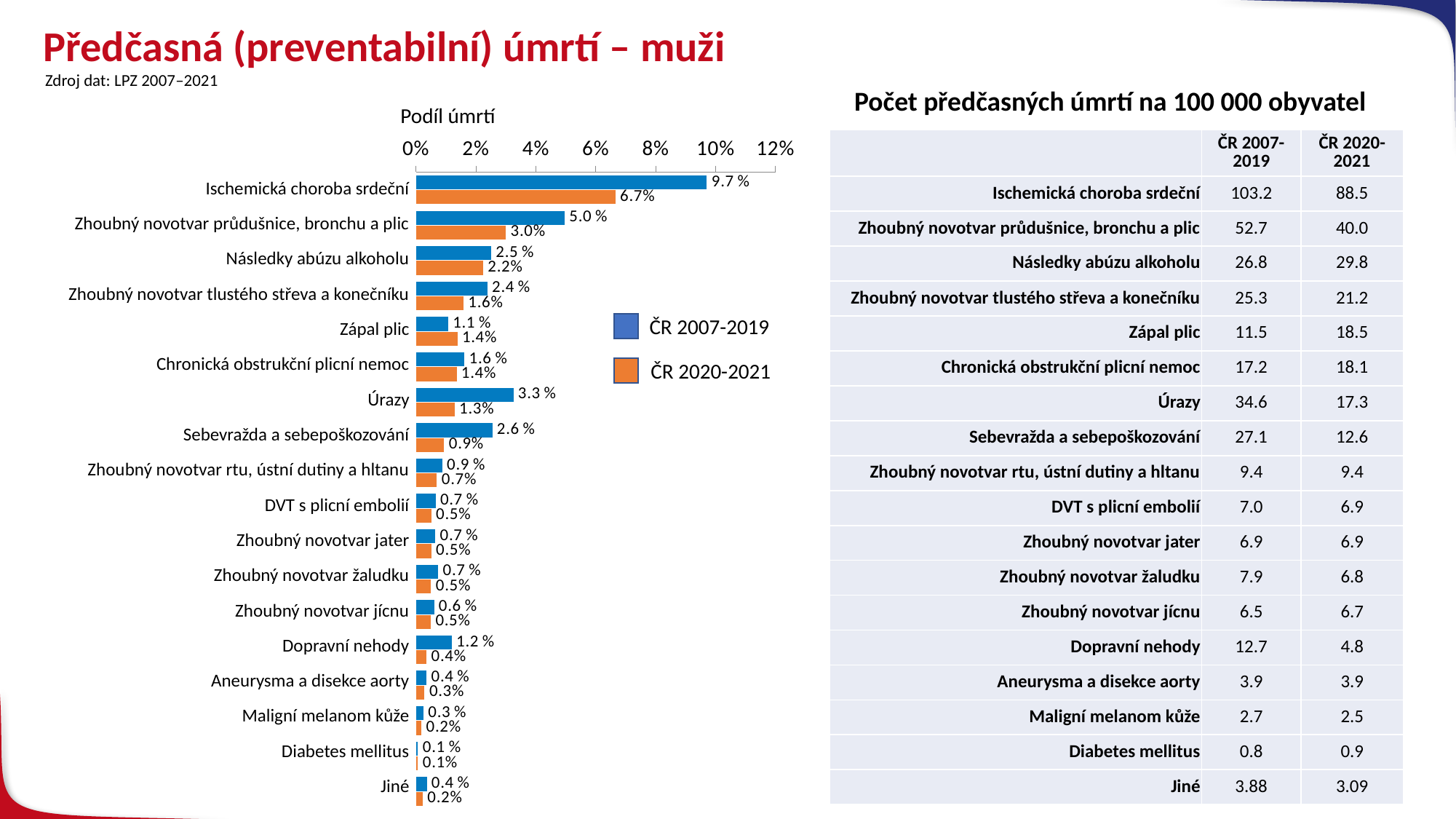

# Předčasná (preventabilní) úmrtí – muži
Zdroj dat: LPZ 2007–2021
Počet předčasných úmrtí na 100 000 obyvatel
Podíl úmrtí

### Chart

| Category | ČR 2007-2019 | ČR 2020-2021 |
|---|---|---|
| Ischemická choroba srdeční | 0.09719773149692608 | 0.06660671847902884 |
| Zhoubný novotvar průdušnice, bronchu a plic | 0.04966905982714298 | 0.030095417531990208 |
| Následky abúzu alkoholu | 0.025195466357919995 | 0.022466296986176235 |
| Zhoubný novotvar tlustého střeva a konečníku | 0.023851240920521093 | 0.01593622654705576 |
| Zápal plic | 0.010814076381160099 | 0.013902270180772332 |
| Chronická obstrukční plicní nemoc | 0.016207798469909815 | 0.013638212687605712 |
| Úrazy | 0.03259221050093773 | 0.012988773988195916 |
| Sebevražda a sebepoškozování | 0.025529069751143083 | 0.009470386308975814 |
| Zhoubný novotvar rtu, ústní dutiny a hltanu | 0.008811054326892078 | 0.007043912047444708 |
| DVT s plicní embolií | 0.006616000067281356 | 0.005188372906273863 |
| Zhoubný novotvar jater | 0.0065150780323567255 | 0.00518123621726936 |
| Zhoubný novotvar žaludku | 0.0074401966858325085 | 0.005117006016228831 |
| Zhoubný novotvar jícnu | 0.006100176333222132 | 0.005038502437179295 |
| Dopravní nehody | 0.011957859443639248 | 0.0036040279472741416 |
| Aneurysma a disekce aorty | 0.003631791562357202 | 0.002933179180850836 |
| Maligní melanom kůže | 0.0025819220601551395 | 0.0018769492081843549 |
| Diabetes mellitus | 0.0007372915329216088 | 0.0007065322114458218 |
| Jiné | 0.003659825460947408 | 0.002326560615468094 |
|  | ČR 2007-2019 | ČR 2020-2021 |
| --- | --- | --- |
| Ischemická choroba srdeční | 103.2 | 88.5 |
| Zhoubný novotvar průdušnice, bronchu a plic | 52.7 | 40.0 |
| Následky abúzu alkoholu | 26.8 | 29.8 |
| Zhoubný novotvar tlustého střeva a konečníku | 25.3 | 21.2 |
| Zápal plic | 11.5 | 18.5 |
| Chronická obstrukční plicní nemoc | 17.2 | 18.1 |
| Úrazy | 34.6 | 17.3 |
| Sebevražda a sebepoškozování | 27.1 | 12.6 |
| Zhoubný novotvar rtu, ústní dutiny a hltanu | 9.4 | 9.4 |
| DVT s plicní embolií | 7.0 | 6.9 |
| Zhoubný novotvar jater | 6.9 | 6.9 |
| Zhoubný novotvar žaludku | 7.9 | 6.8 |
| Zhoubný novotvar jícnu | 6.5 | 6.7 |
| Dopravní nehody | 12.7 | 4.8 |
| Aneurysma a disekce aorty | 3.9 | 3.9 |
| Maligní melanom kůže | 2.7 | 2.5 |
| Diabetes mellitus | 0.8 | 0.9 |
| Jiné | 3.88 | 3.09 |
| Ischemická choroba srdeční |
| --- |
| Zhoubný novotvar průdušnice, bronchu a plic |
| Následky abúzu alkoholu |
| Zhoubný novotvar tlustého střeva a konečníku |
| Zápal plic |
| Chronická obstrukční plicní nemoc |
| Úrazy |
| Sebevražda a sebepoškozování |
| Zhoubný novotvar rtu, ústní dutiny a hltanu |
| DVT s plicní embolií |
| Zhoubný novotvar jater |
| Zhoubný novotvar žaludku |
| Zhoubný novotvar jícnu |
| Dopravní nehody |
| Aneurysma a disekce aorty |
| Maligní melanom kůže |
| Diabetes mellitus |
| Jiné |
ČR 2007-2019

ČR 2020-2021